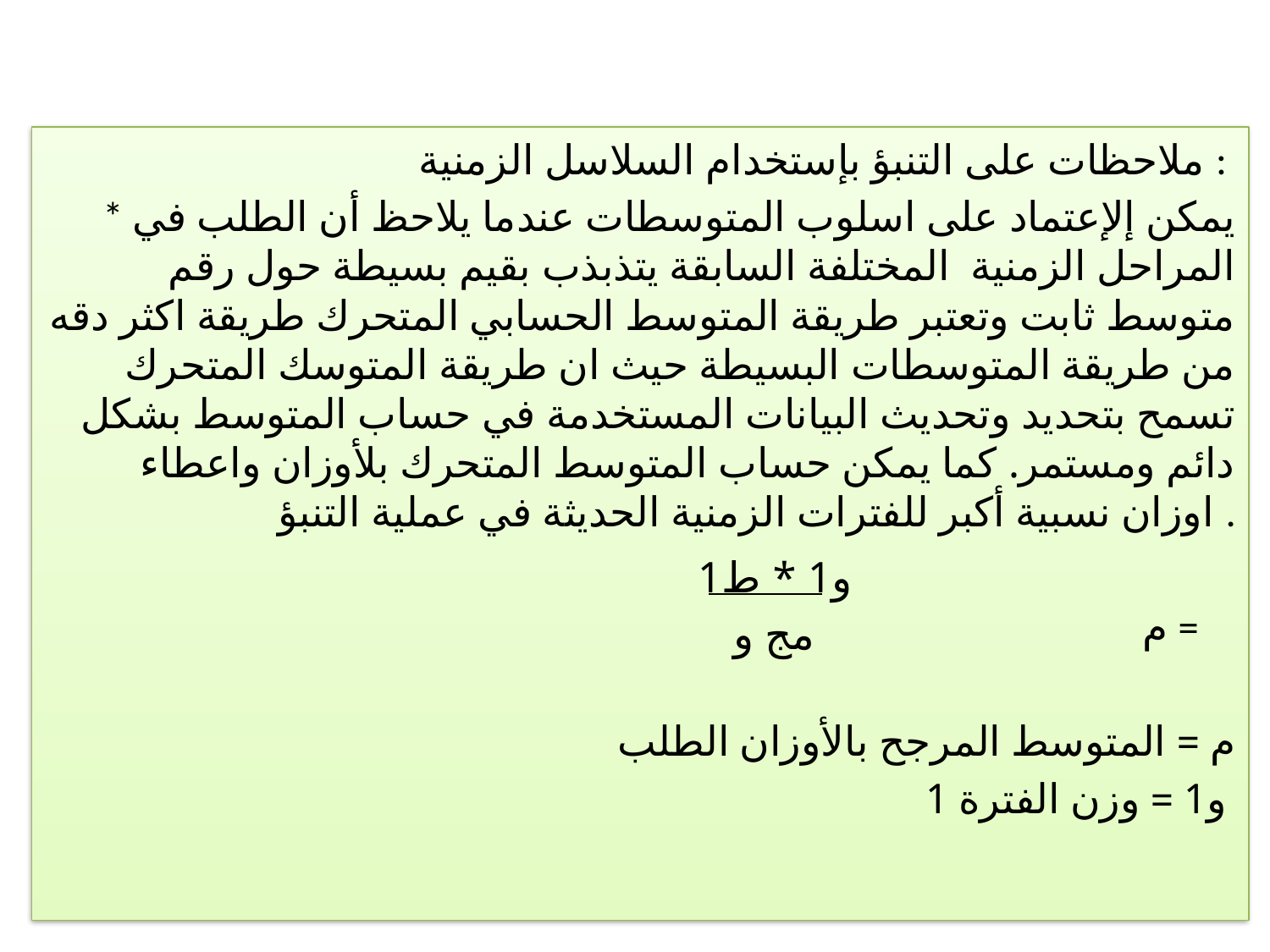

ملاحظات على التنبؤ بإستخدام السلاسل الزمنية :
* يمكن إلإعتماد على اسلوب المتوسطات عندما يلاحظ أن الطلب في المراحل الزمنية  المختلفة السابقة يتذبذب بقيم بسيطة حول رقم متوسط ثابت وتعتبر طريقة المتوسط الحسابي المتحرك طريقة اكثر دقه من طريقة المتوسطات البسيطة حيث ان طريقة المتوسك المتحرك تسمح بتحديد وتحديث البيانات المستخدمة في حساب المتوسط بشكل دائم ومستمر. كما يمكن حساب المتوسط المتحرك بلأوزان واعطاء اوزان نسبية أكبر للفترات الزمنية الحديثة في عملية التنبؤ .

                          م =

م = المتوسط المرجح بالأوزان الطلب
و1 = وزن الفترة 1

و1 * ط1
مج و